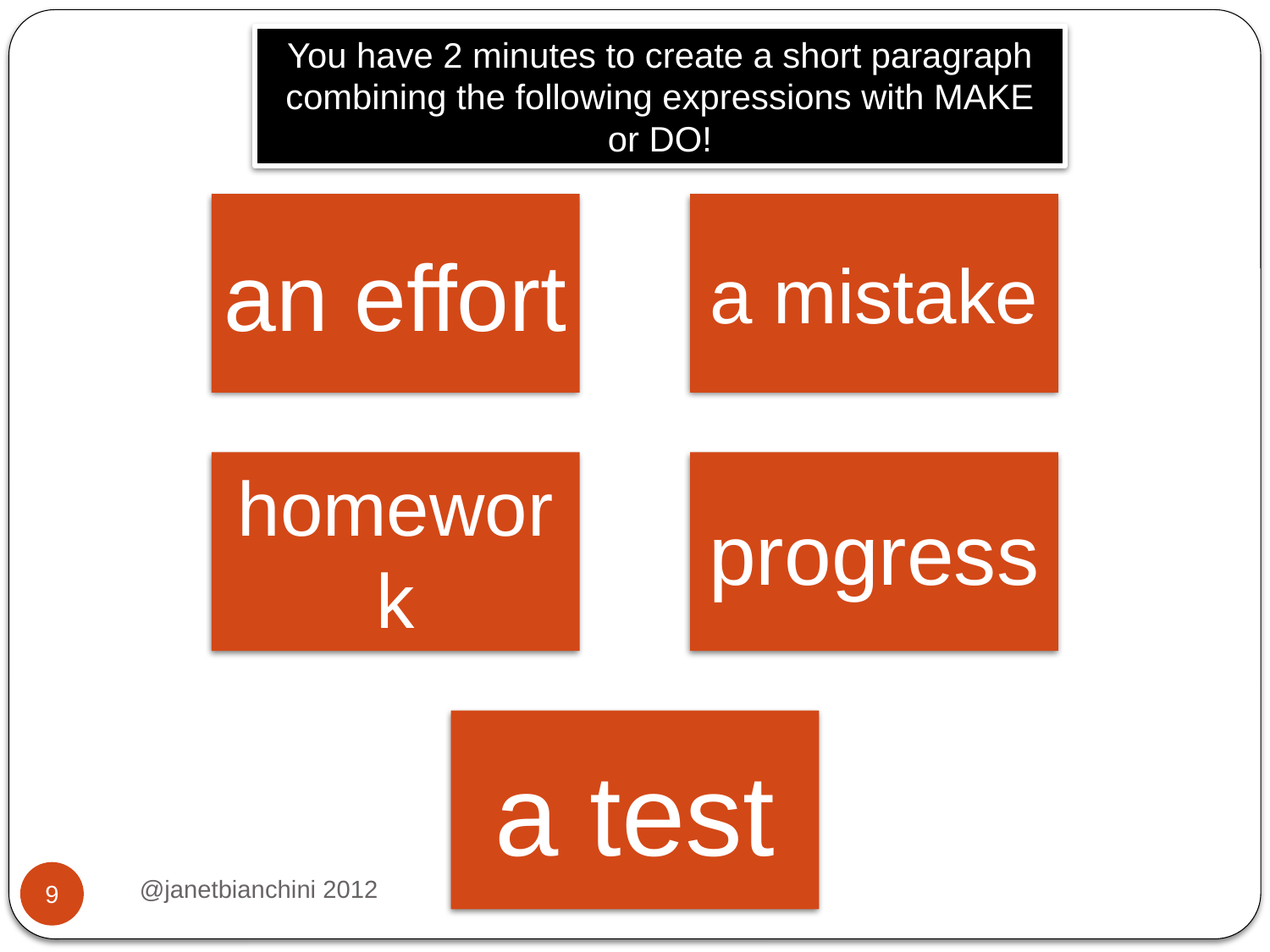

You have 2 minutes to create a short paragraph combining the following expressions with MAKE or DO!
an effort
a mistake
homework
progress
a test
@janetbianchini 2012
9